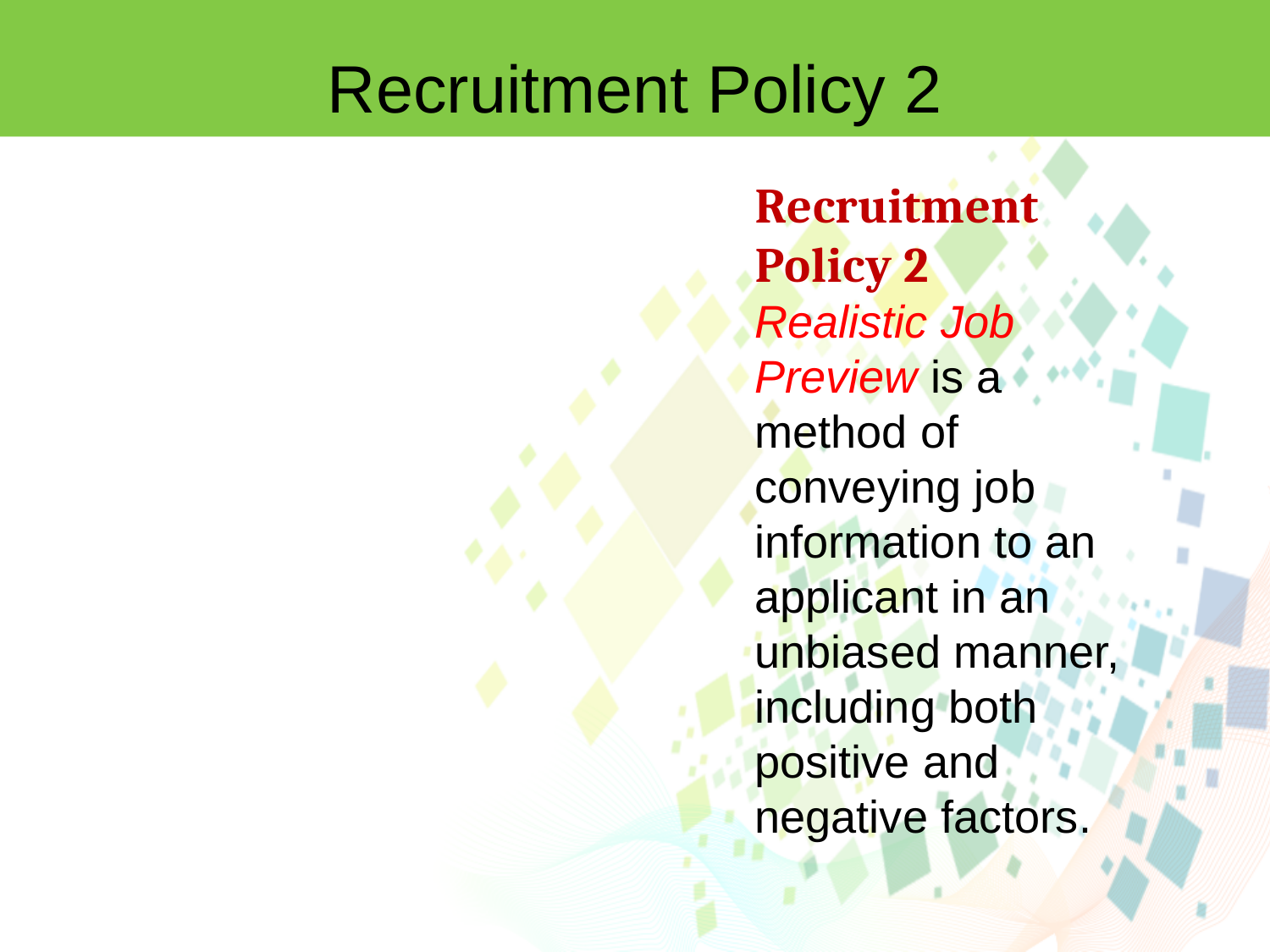

Recruitment Policy 2
Recruitment Policy 2
Realistic Job Preview is a method of conveying job information to an applicant in an unbiased manner, including both positive and negative factors.